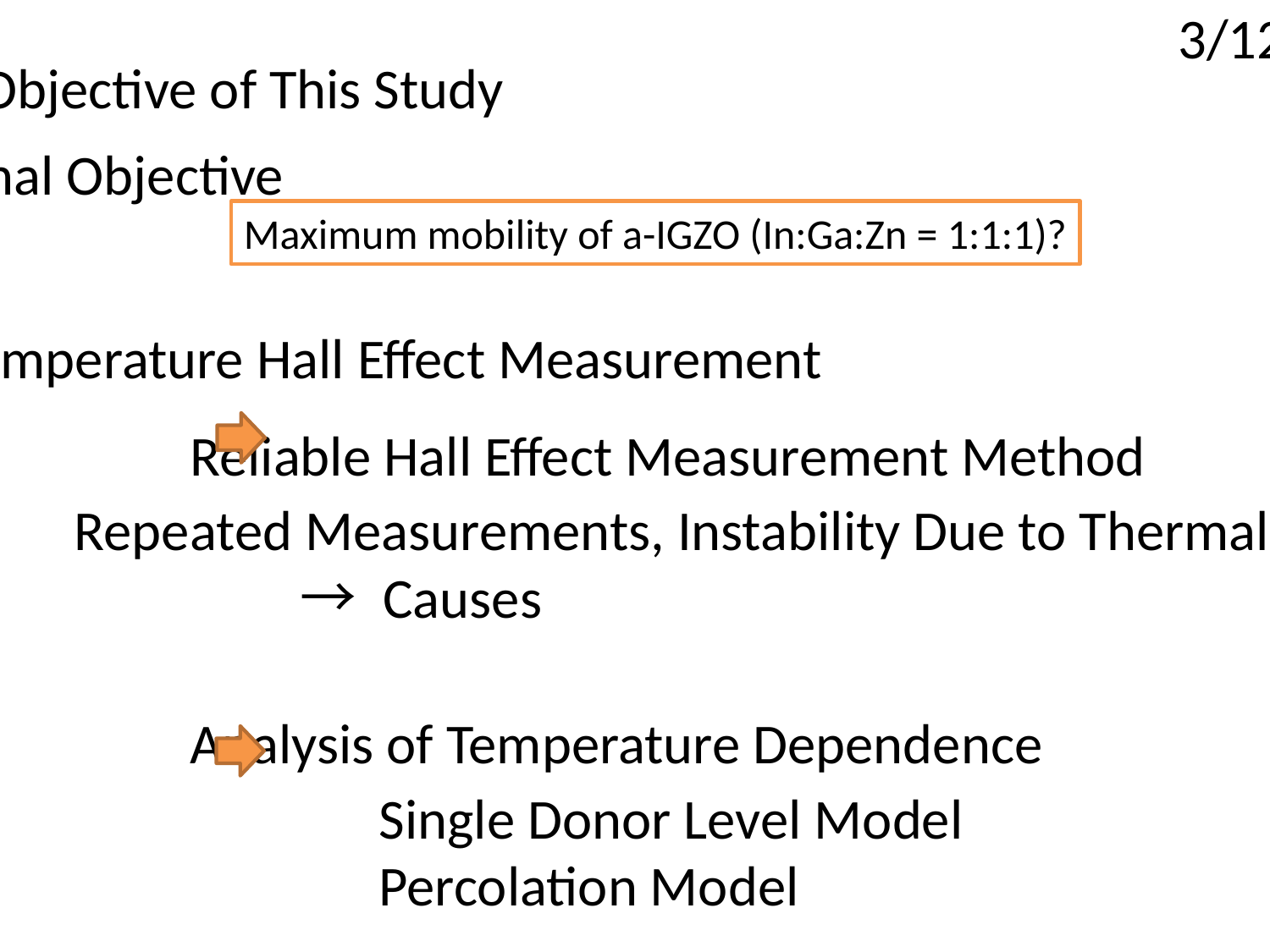

3/12
Objective of This Study
Final Objective
Maximum mobility of a-IGZO (In:Ga:Zn = 1:1:1)?
High-Temperature Hall Effect Measurement
Reliable Hall Effect Measurement Method

Analysis of Temperature Dependence

Repeated Measurements, Instability Due to Thermal History
　　　　→ Causes

Single Donor Level Model
Percolation Model